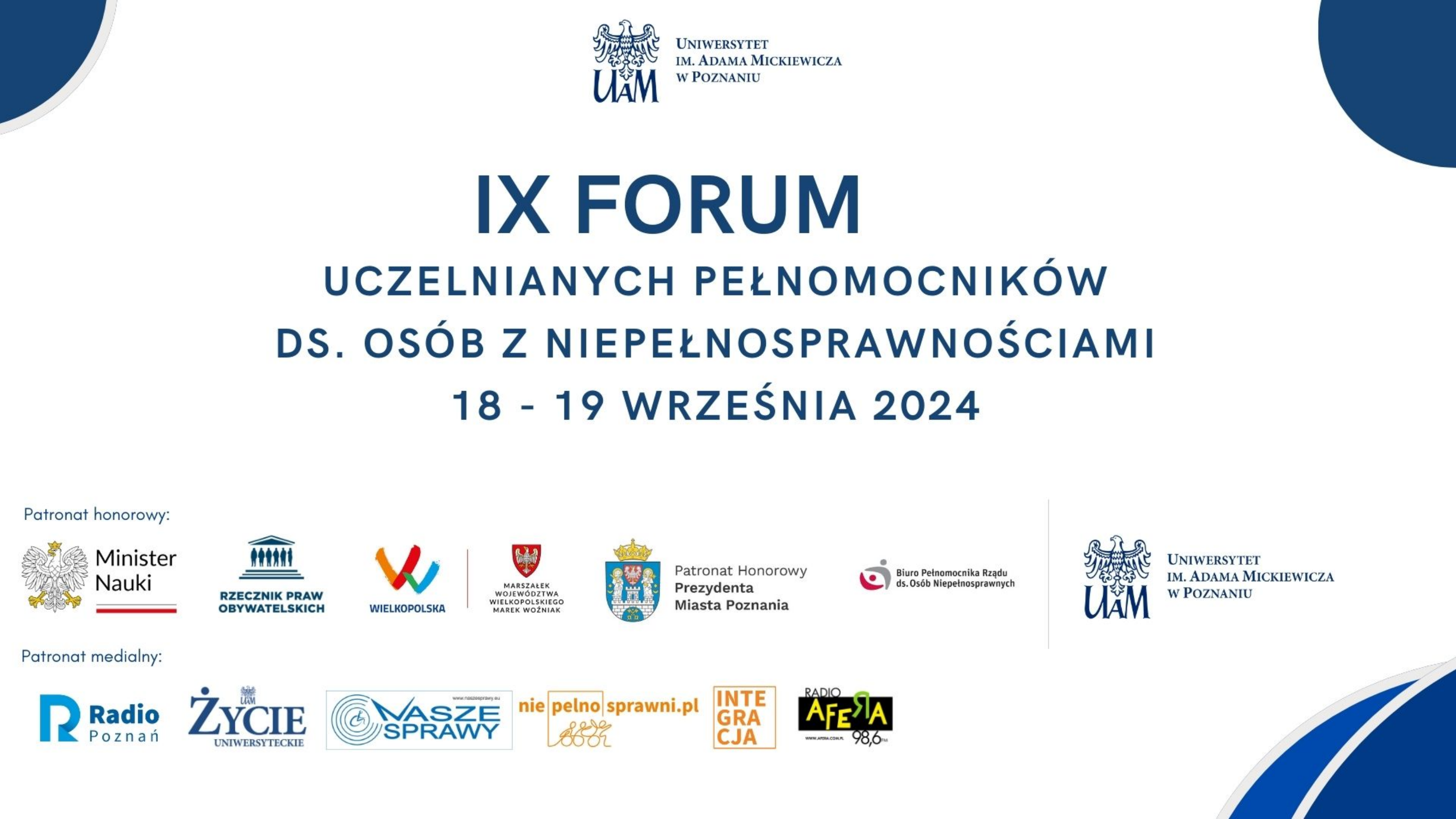

IX Forum Uczelnianych Pełnomocników ds.Osób z Niepełnosprawnościami.